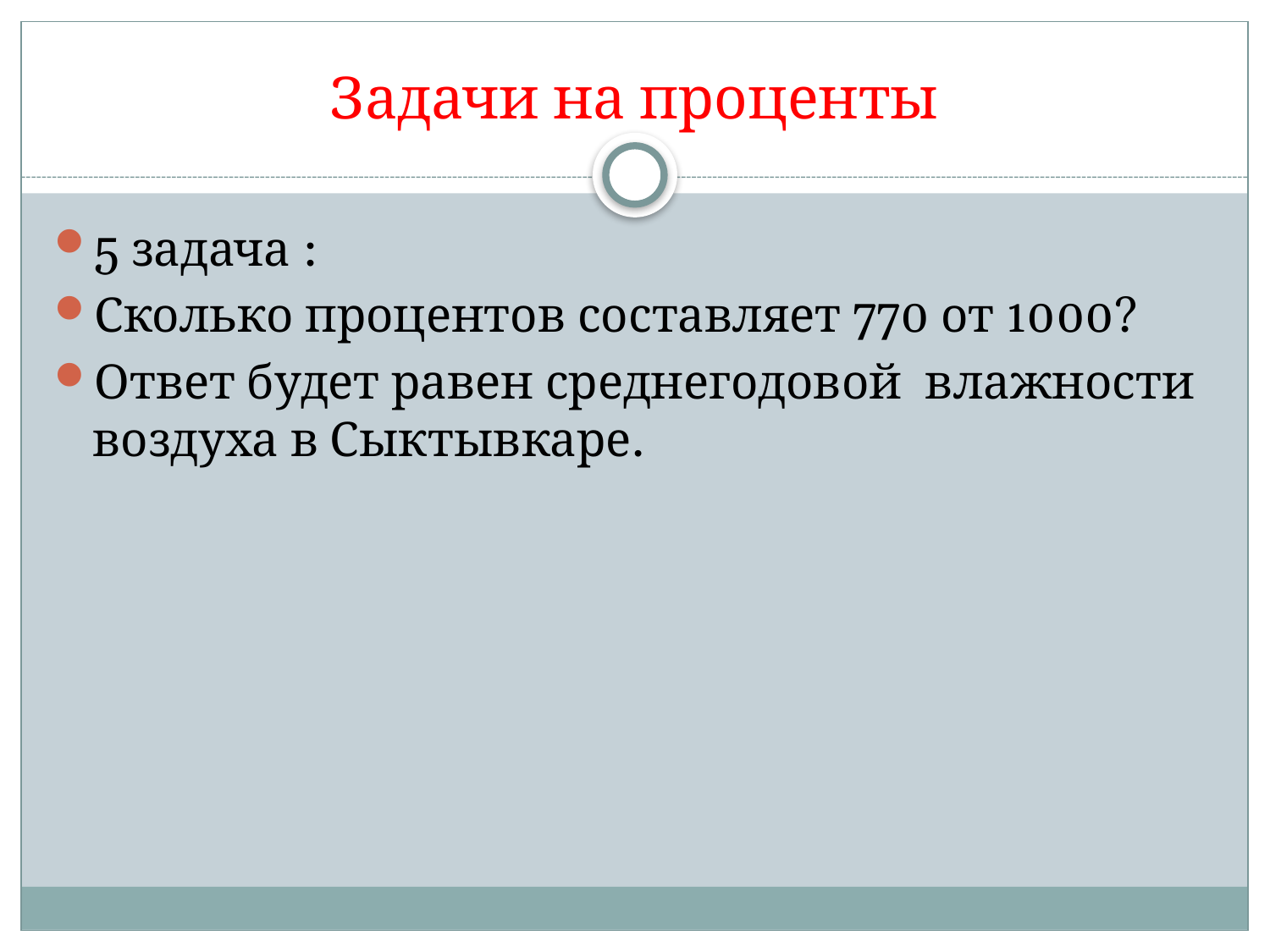

# Задачи на проценты
5 задача :
Сколько процентов составляет 770 от 1000?
Ответ будет равен среднегодовой  влажности воздуха в Сыктывкаре.